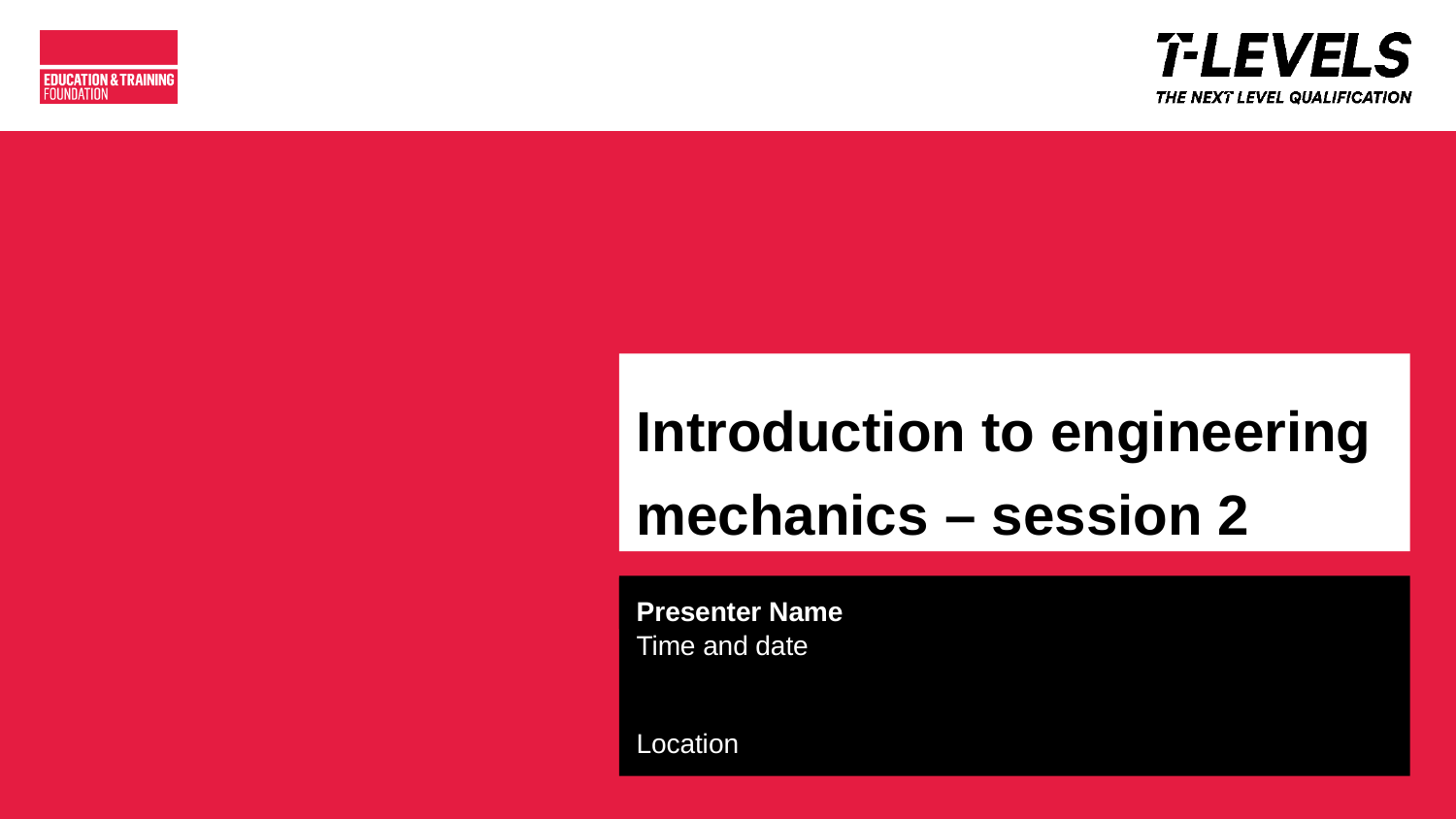

# Introduction to engineering mechanics – session 2
Presenter Name
Time and date
Location